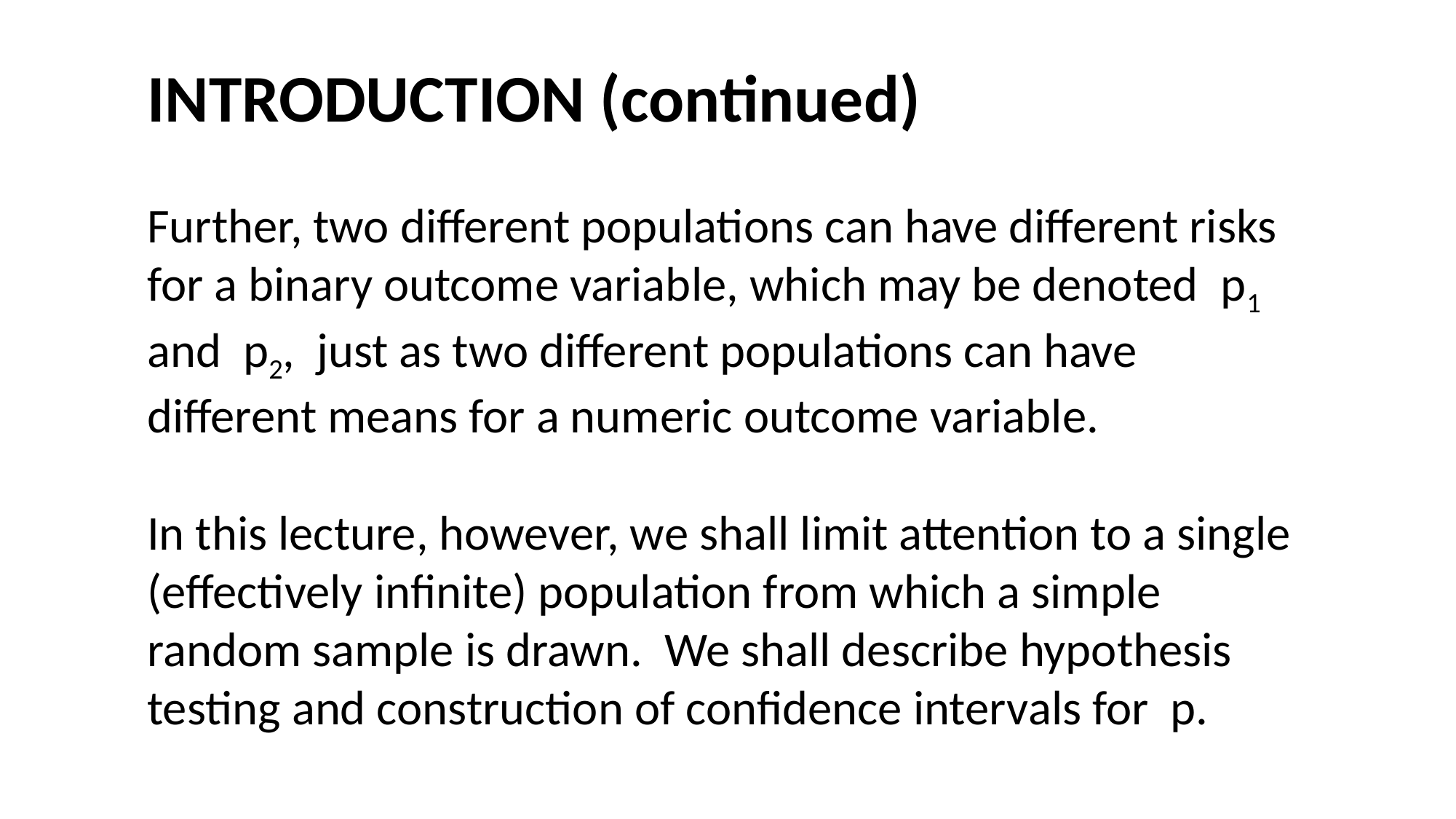

#
INTRODUCTION (continued)

Further, two different populations can have different risks for a binary outcome variable, which may be denoted  p1  and  p2,  just as two different populations can have different means for a numeric outcome variable.

In this lecture, however, we shall limit attention to a single (effectively infinite) population from which a simple random sample is drawn.  We shall describe hypothesis testing and construction of confidence intervals for  p.